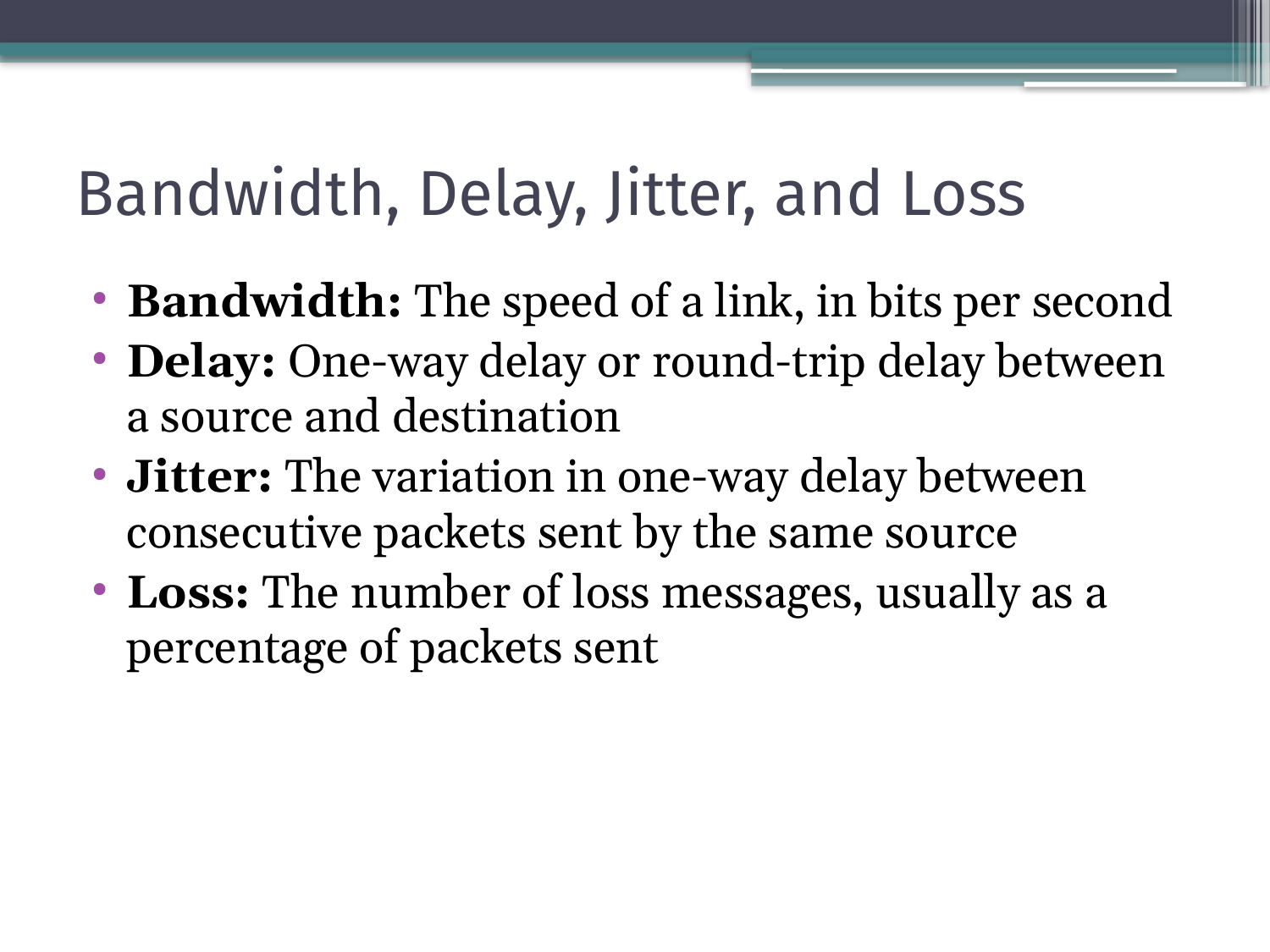

# Bandwidth, Delay, Jitter, and Loss
Bandwidth: The speed of a link, in bits per second
Delay: One-way delay or round-trip delay between a source and destination
Jitter: The variation in one-way delay between consecutive packets sent by the same source
Loss: The number of loss messages, usually as a percentage of packets sent